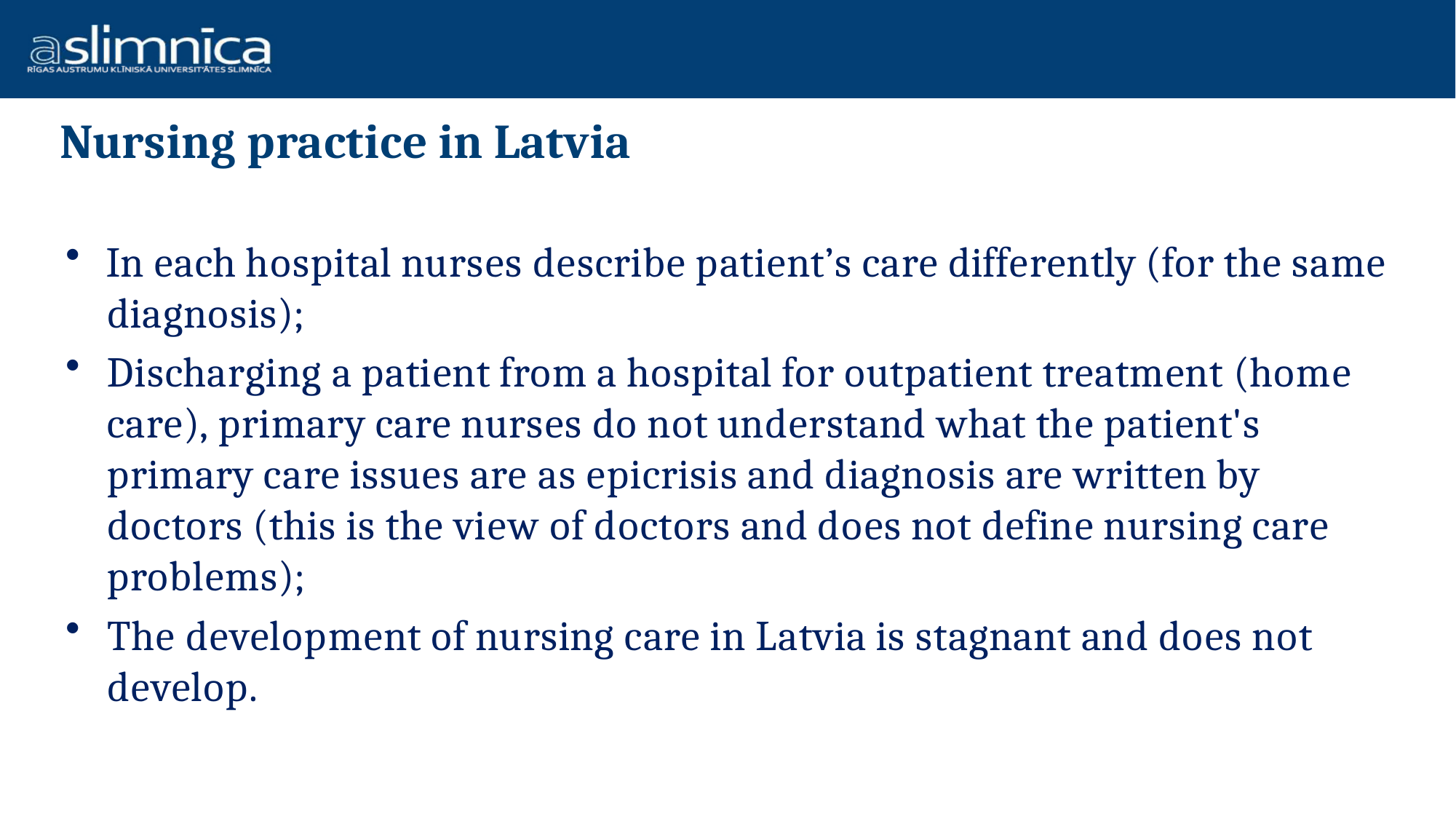

# Nursing practice in Latvia
In each hospital nurses describe patient’s care differently (for the same diagnosis);
Discharging a patient from a hospital for outpatient treatment (home care), primary care nurses do not understand what the patient's primary care issues are as epicrisis and diagnosis are written by doctors (this is the view of doctors and does not define nursing care problems);
The development of nursing care in Latvia is stagnant and does not develop.